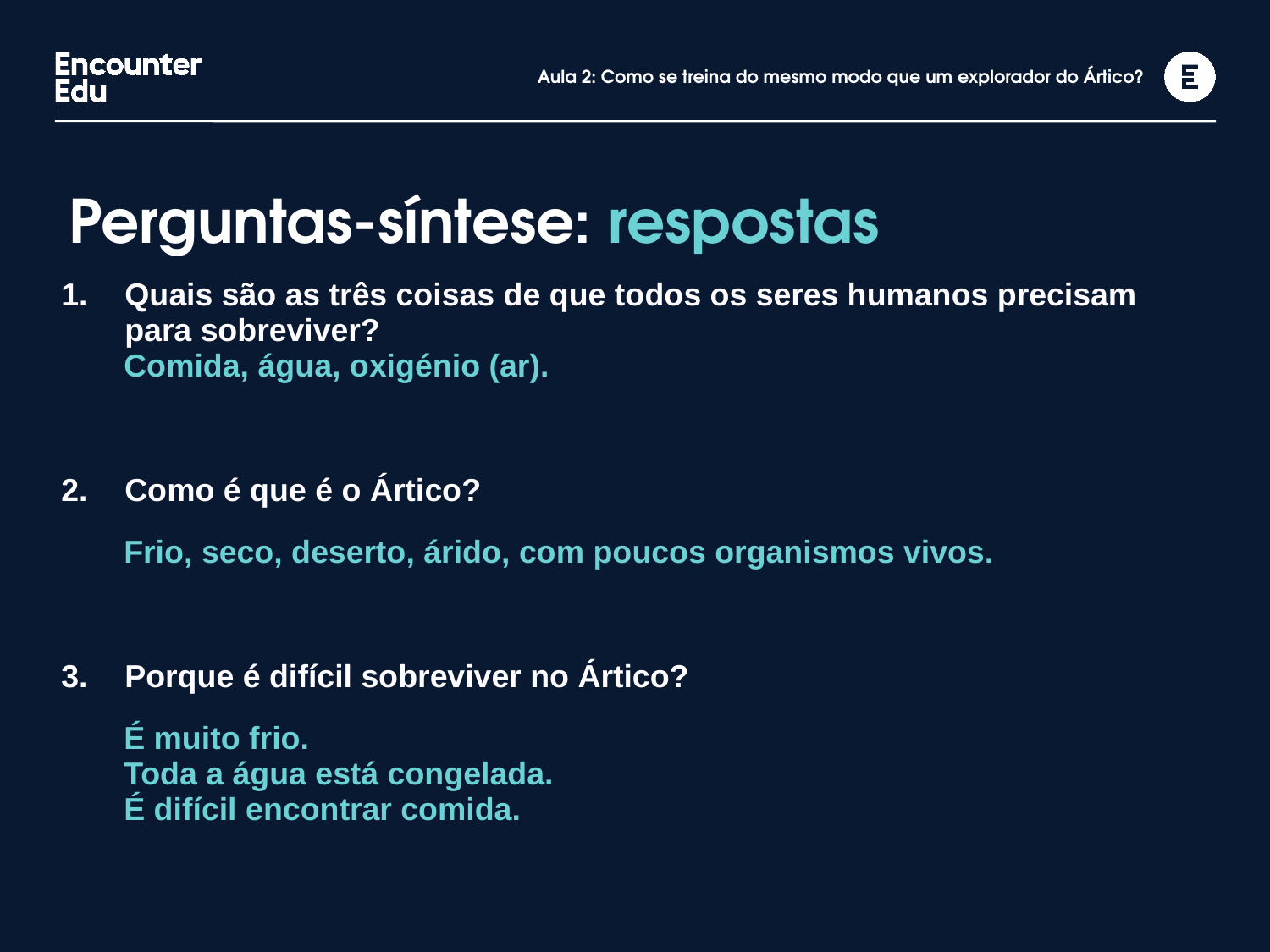

# Aula 2: Como se treina do mesmo modo que um explorador do Ártico?
Perguntas-síntese: respostas
| Quais são as três coisas de que todos os seres humanos precisam para sobreviver? |
| --- |
| Comida, água, oxigénio (ar). |
| Como é que é o Ártico? |
| Frio, seco, deserto, árido, com poucos organismos vivos. |
| Porque é difícil sobreviver no Ártico? |
| É muito frio. Toda a água está congelada. É difícil encontrar comida. |